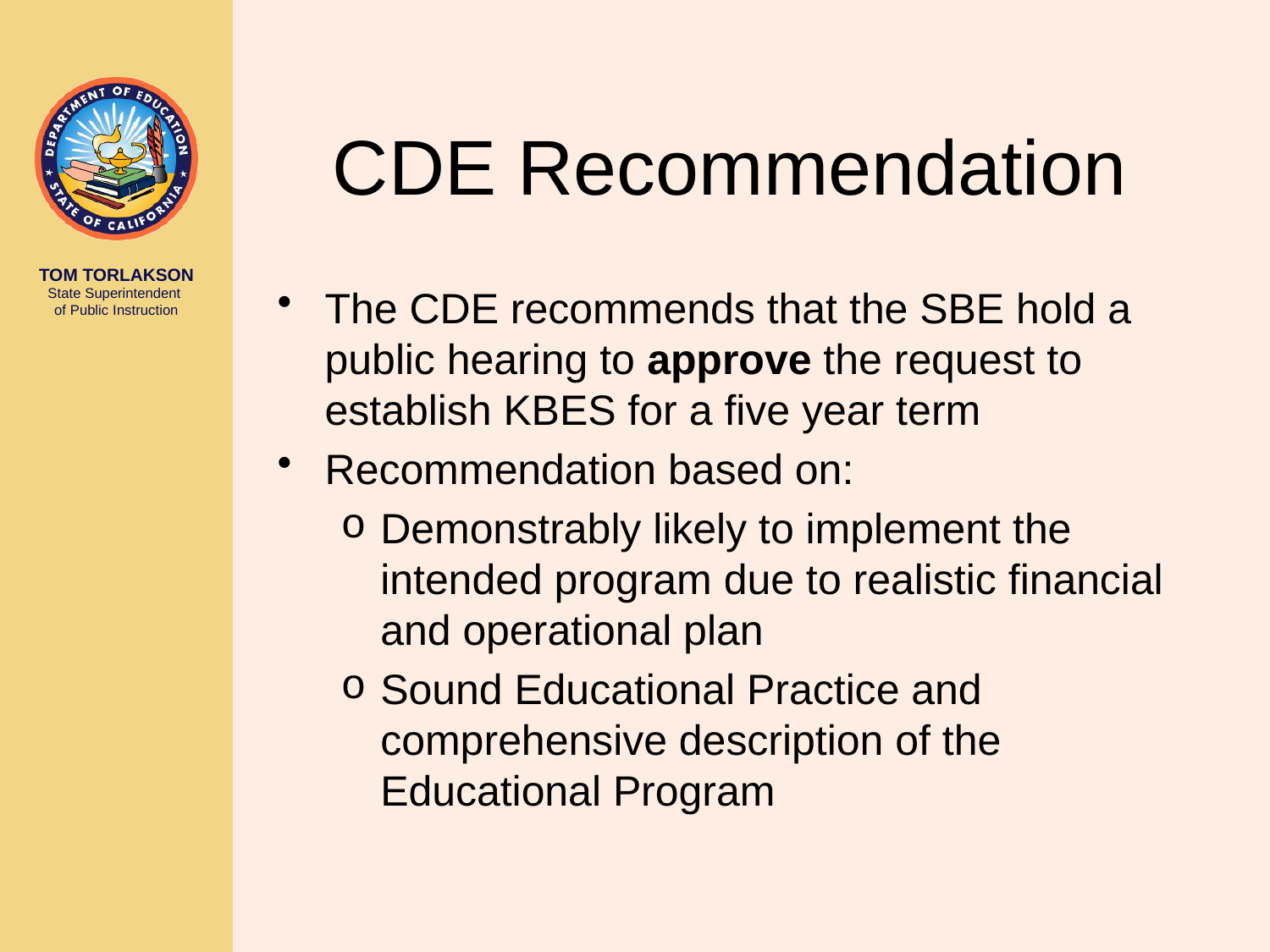

# CDE Recommendation
The CDE recommends that the SBE hold a public hearing to approve the request to establish KBES for a five year term
Recommendation based on:
Demonstrably likely to implement the intended program due to realistic financial and operational plan
Sound Educational Practice and comprehensive description of the Educational Program